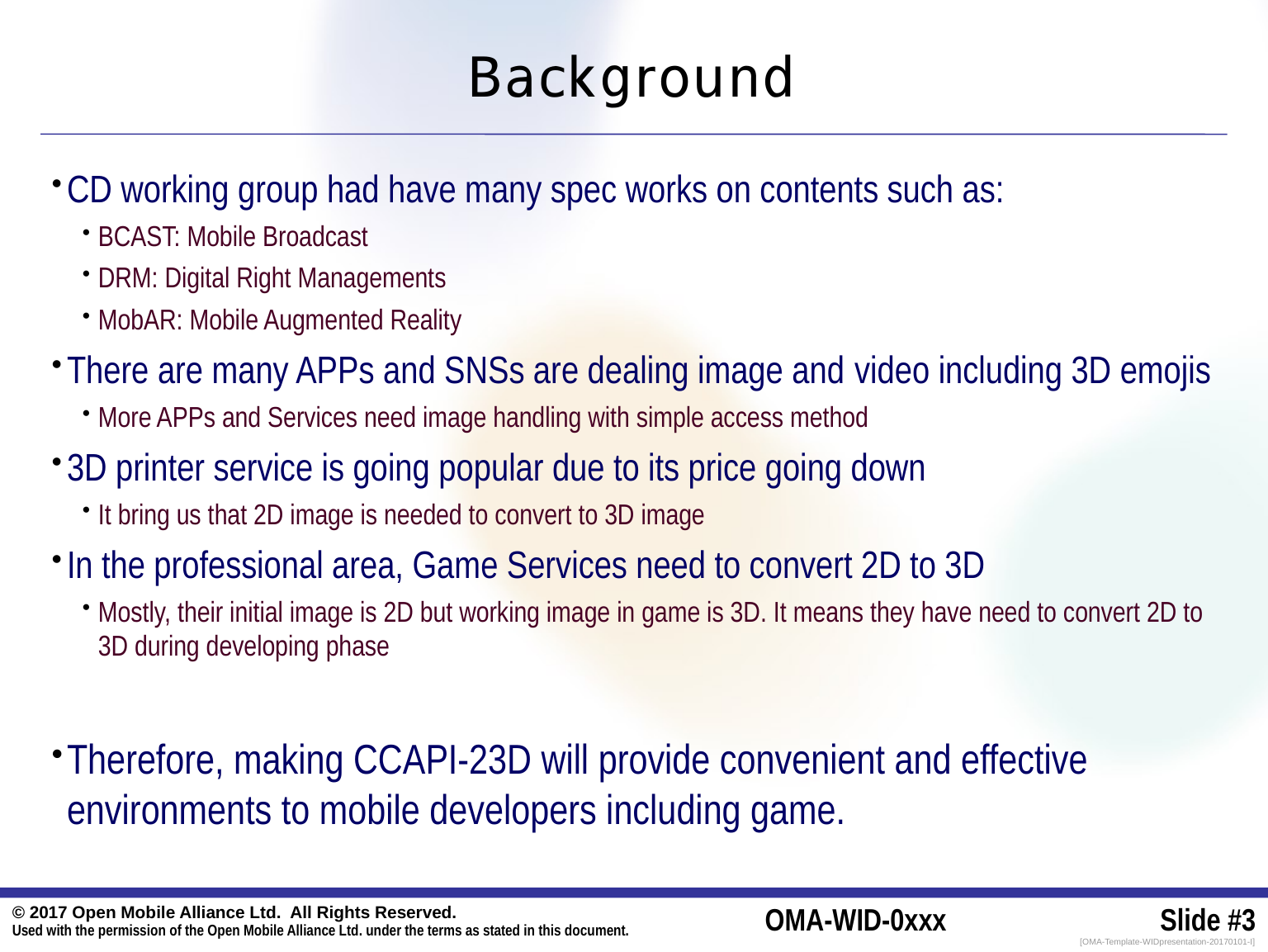

# Background
CD working group had have many spec works on contents such as:
BCAST: Mobile Broadcast
DRM: Digital Right Managements
MobAR: Mobile Augmented Reality
There are many APPs and SNSs are dealing image and video including 3D emojis
More APPs and Services need image handling with simple access method
3D printer service is going popular due to its price going down
It bring us that 2D image is needed to convert to 3D image
In the professional area, Game Services need to convert 2D to 3D
Mostly, their initial image is 2D but working image in game is 3D. It means they have need to convert 2D to 3D during developing phase

Therefore, making CCAPI-23D will provide convenient and effective environments to mobile developers including game.